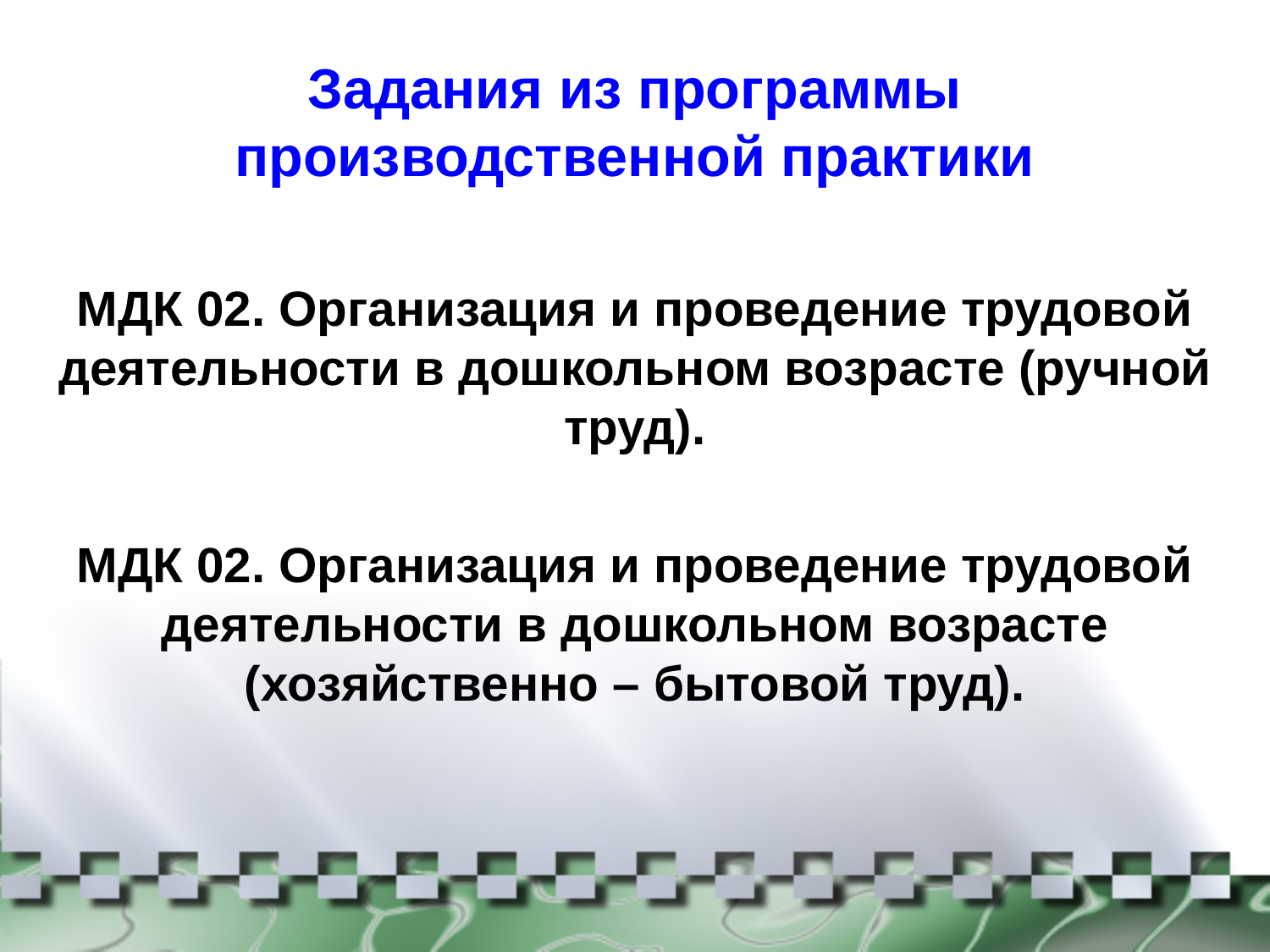

Задания из программы производственной практики

МДК 02. Организация и проведение трудовой деятельности в дошкольном возрасте (ручной труд).

МДК 02. Организация и проведение трудовой деятельности в дошкольном возрасте (хозяйственно – бытовой труд).